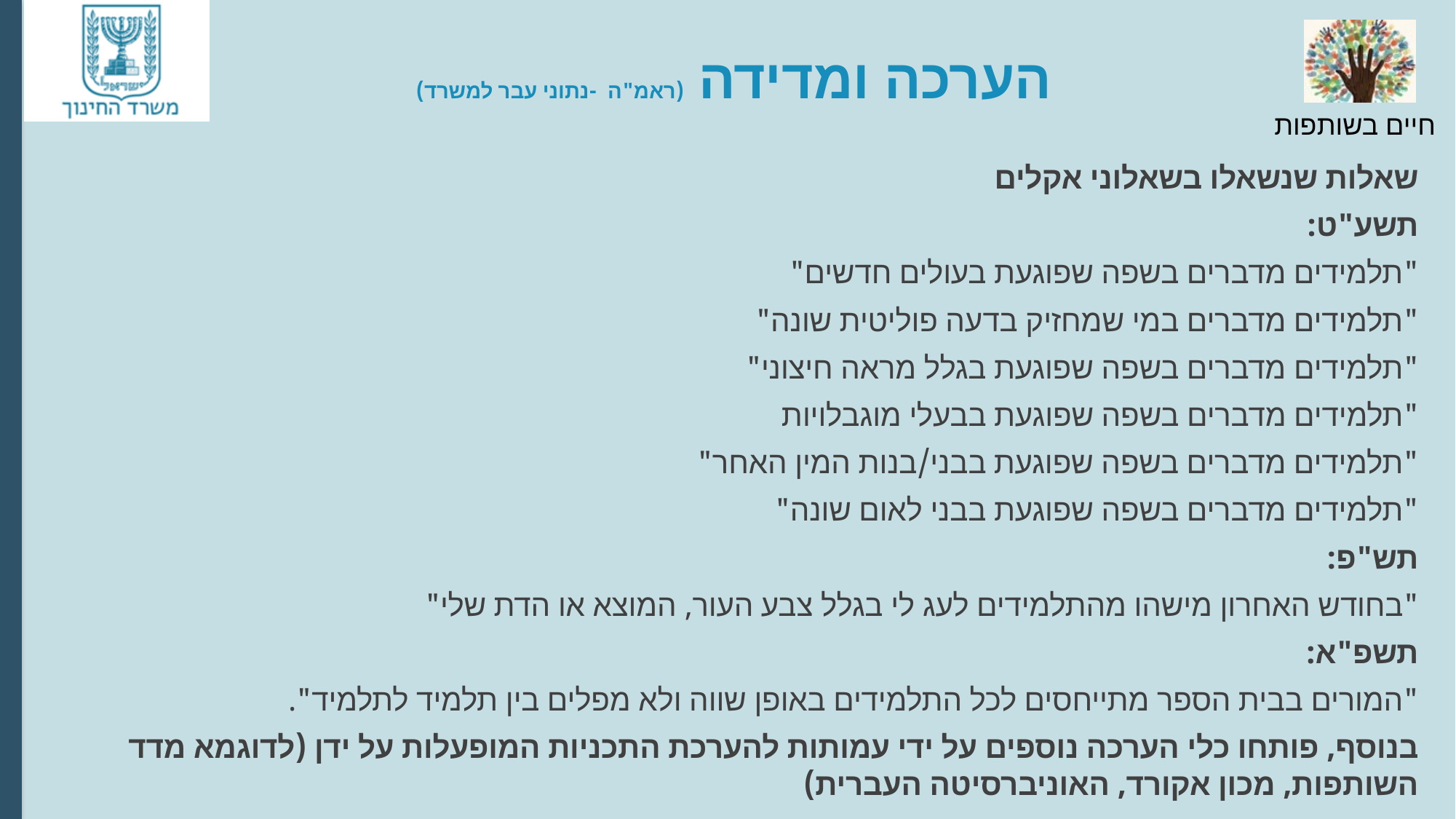

# הערכה ומדידה (ראמ"ה  -נתוני עבר למשרד)
שאלות שנשאלו בשאלוני אקלים
תשע"ט:
"תלמידים מדברים בשפה שפוגעת בעולים חדשים"
"תלמידים מדברים במי שמחזיק בדעה פוליטית שונה"
"תלמידים מדברים בשפה שפוגעת בגלל מראה חיצוני"
"תלמידים מדברים בשפה שפוגעת בבעלי מוגבלויות
"תלמידים מדברים בשפה שפוגעת בבני/בנות המין האחר"
"תלמידים מדברים בשפה שפוגעת בבני לאום שונה"
תש"פ:
"בחודש האחרון מישהו מהתלמידים לעג לי בגלל צבע העור, המוצא או הדת שלי"
תשפ"א:
"המורים בבית הספר מתייחסים לכל התלמידים באופן שווה ולא מפלים בין תלמיד לתלמיד".
בנוסף, פותחו כלי הערכה נוספים על ידי עמותות להערכת התכניות המופעלות על ידן (לדוגמא מדד השותפות, מכון אקורד, האוניברסיטה העברית)